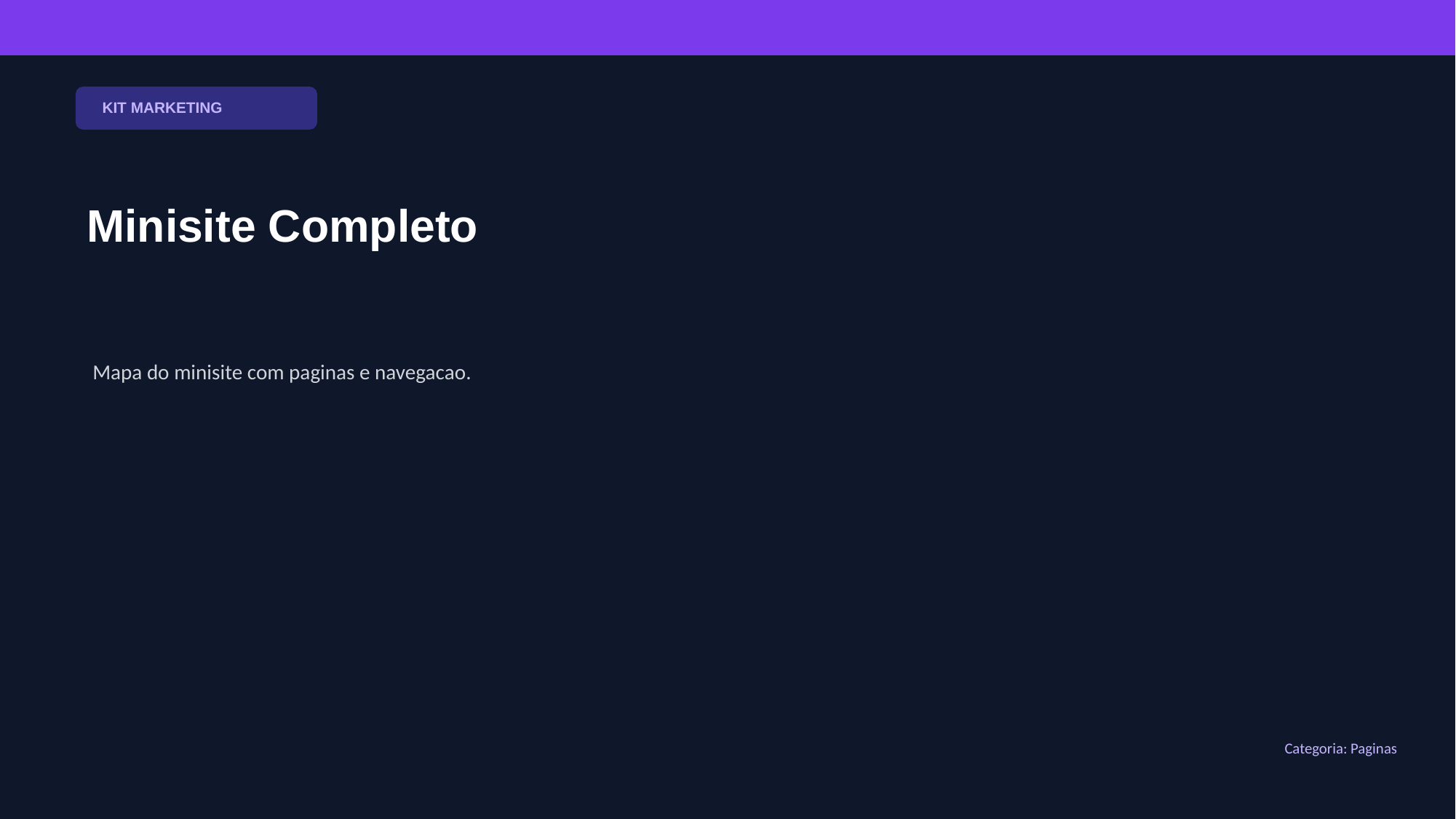

KIT MARKETING
Minisite Completo
Mapa do minisite com paginas e navegacao.
Categoria: Paginas